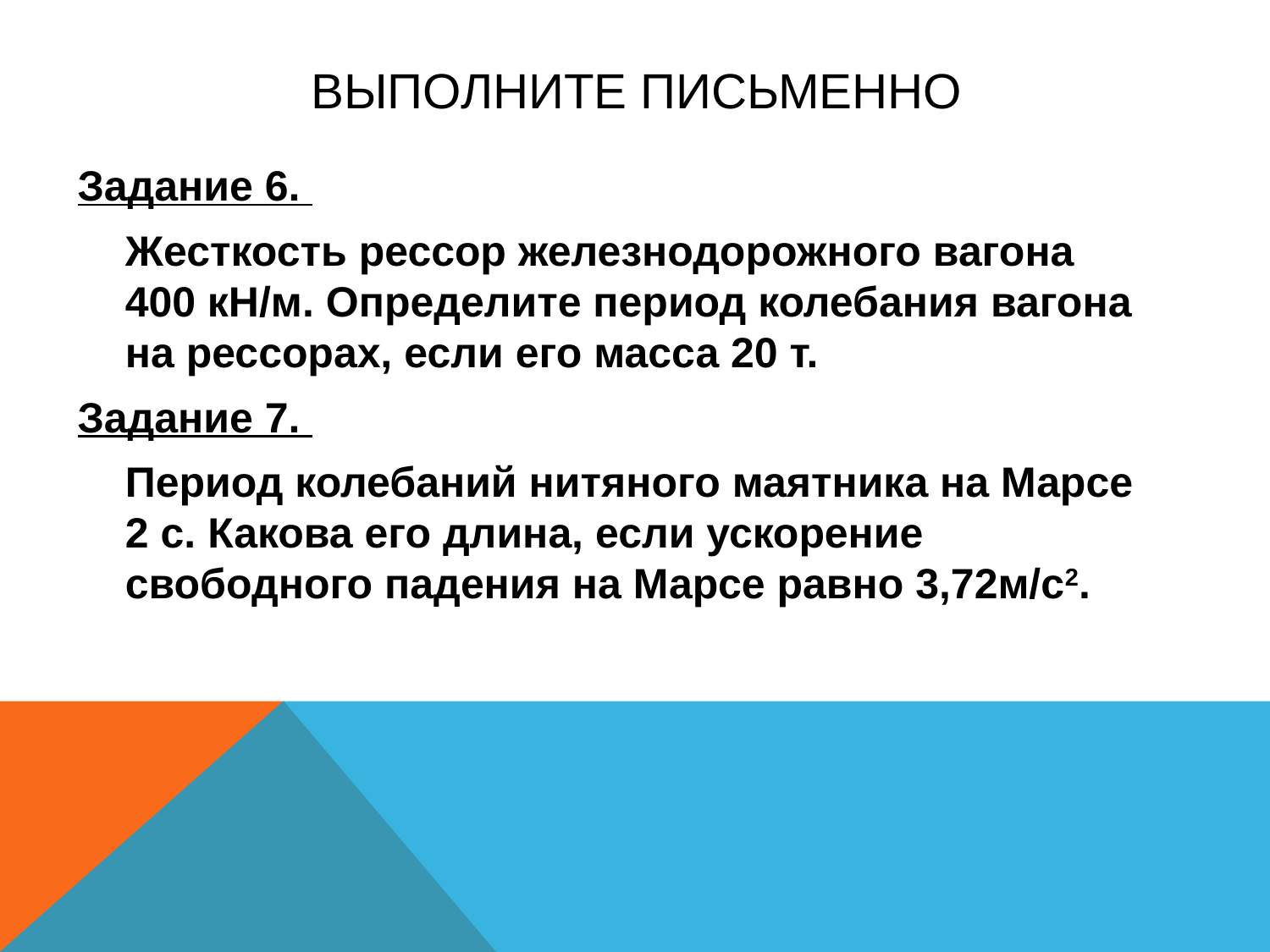

# Выполните письменно
Задание 6.
	Жесткость рессор железнодорожного вагона 400 кН/м. Определите период колебания вагона на рессорах, если его масса 20 т.
Задание 7.
	Период колебаний нитяного маятника на Марсе 2 с. Какова его длина, если ускорение свободного падения на Марсе равно 3,72м/с2.